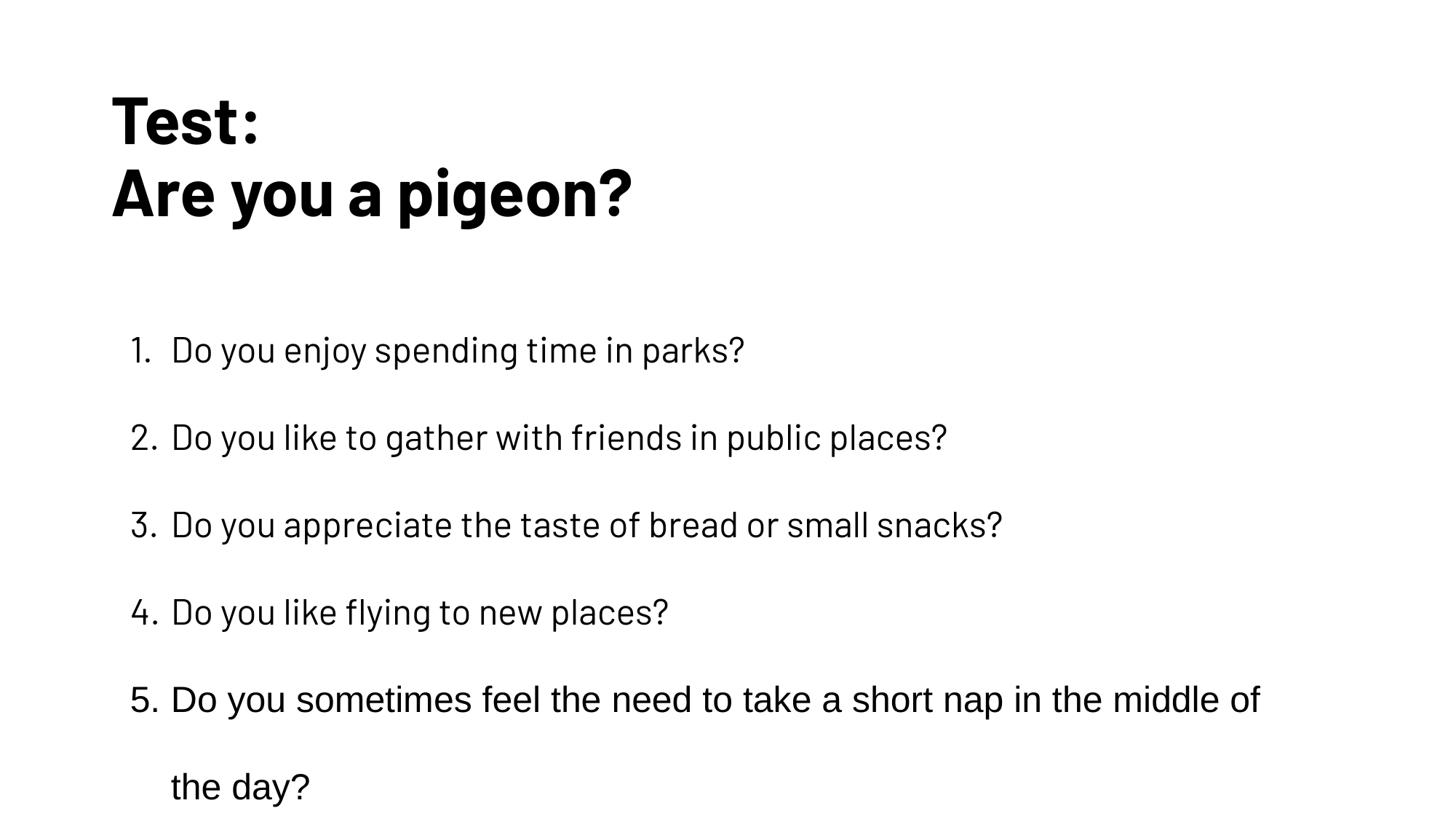

Test:
Are you a pigeon?
Do you enjoy spending time in parks?
Do you like to gather with friends in public places?
Do you appreciate the taste of bread or small snacks?
Do you like flying to new places?
Do you sometimes feel the need to take a short nap in the middle of the day?